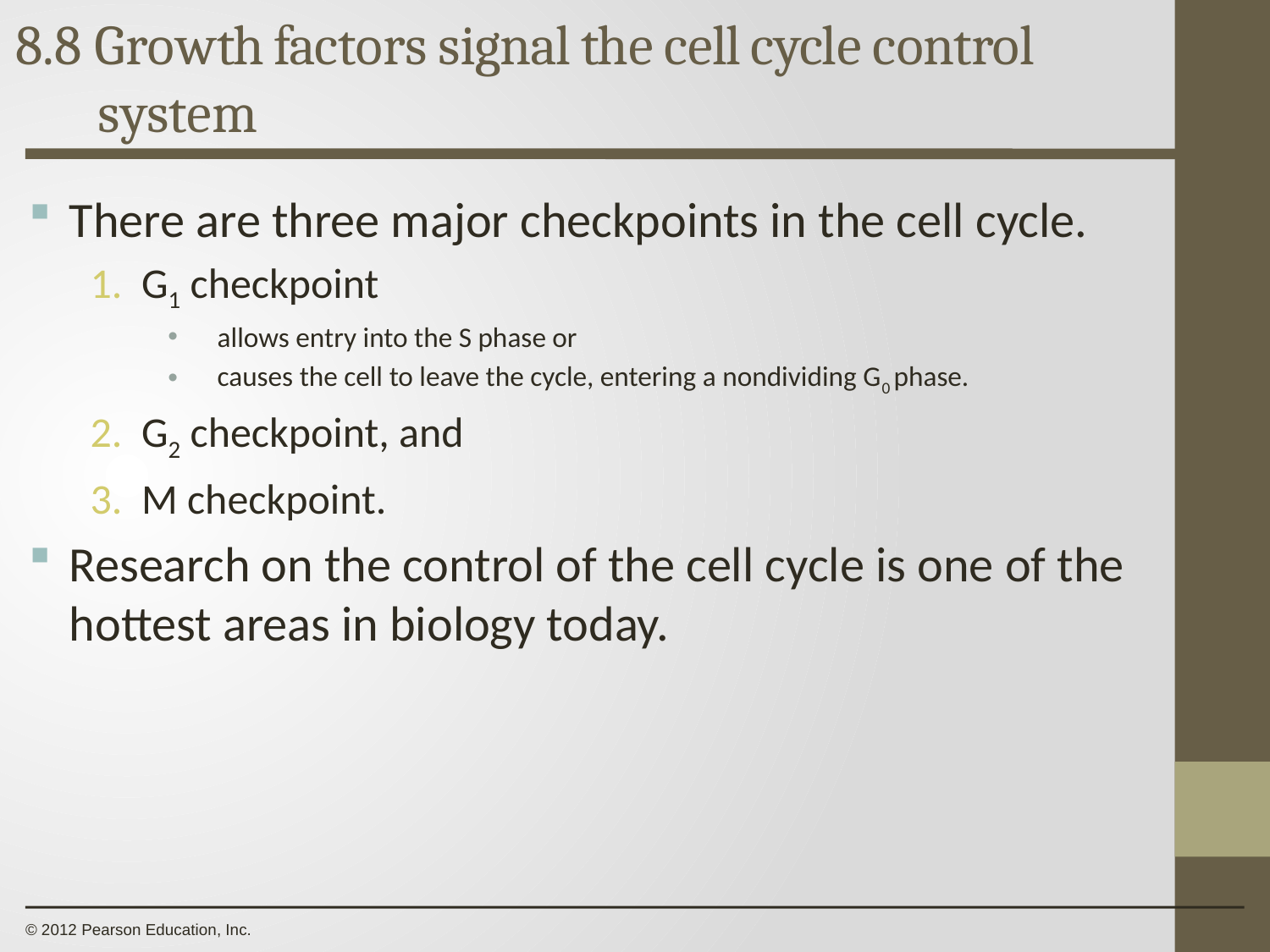

8.8 Growth factors signal the cell cycle control system
0

There are three major checkpoints in the cell cycle.
G1 checkpoint
allows entry into the S phase or
causes the cell to leave the cycle, entering a nondividing G0 phase.
G2 checkpoint, and
M checkpoint.
Research on the control of the cell cycle is one of the hottest areas in biology today.

© 2012 Pearson Education, Inc.